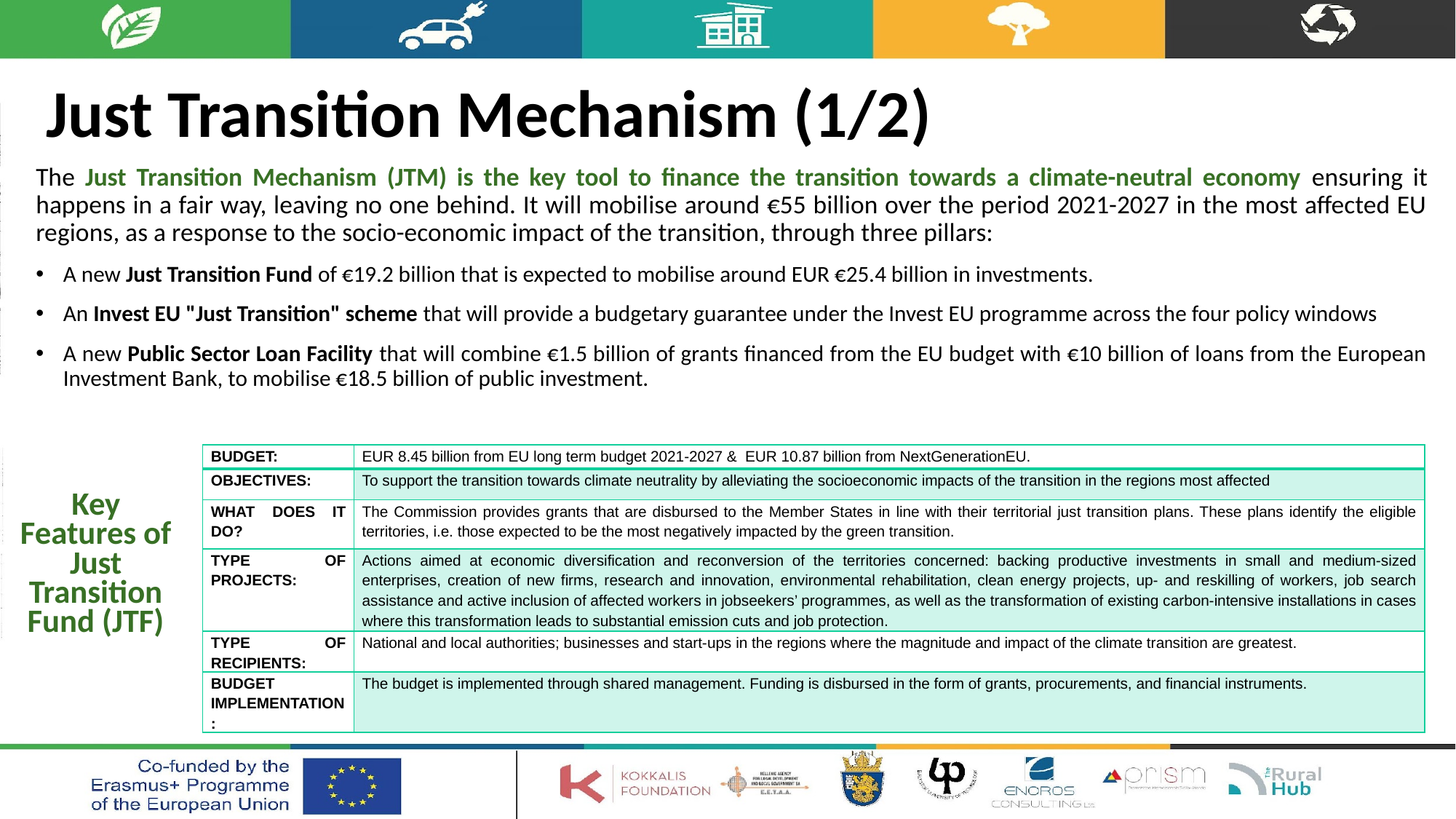

# Just Transition Mechanism (1/2)
The Just Transition Mechanism (JTM) is the key tool to finance the transition towards a climate-neutral economy ensuring it happens in a fair way, leaving no one behind. It will mobilise around €55 billion over the period 2021-2027 in the most affected EU regions, as a response to the socio-economic impact of the transition, through three pillars:
A new Just Transition Fund of €19.2 billion that is expected to mobilise around EUR €25.4 billion in investments.
An Invest EU "Just Transition" scheme that will provide a budgetary guarantee under the Invest EU programme across the four policy windows
A new Public Sector Loan Facility that will combine €1.5 billion of grants financed from the EU budget with €10 billion of loans from the European Investment Bank, to mobilise €18.5 billion of public investment.
| BUDGET: | EUR 8.45 billion from EU long term budget 2021-2027 & EUR 10.87 billion from NextGenerationEU. |
| --- | --- |
| OBJECTIVES: | To support the transition towards climate neutrality by alleviating the socioeconomic impacts of the transition in the regions most affected |
| WHAT DOES IT DO? | The Commission provides grants that are disbursed to the Member States in line with their territorial just transition plans. These plans identify the eligible territories, i.e. those expected to be the most negatively impacted by the green transition. |
| TYPE OF PROJECTS: | Actions aimed at economic diversification and reconversion of the territories concerned: backing productive investments in small and medium-sized enterprises, creation of new firms, research and innovation, environmental rehabilitation, clean energy projects, up- and reskilling of workers, job search assistance and active inclusion of affected workers in jobseekers’ programmes, as well as the transformation of existing carbon-intensive installations in cases where this transformation leads to substantial emission cuts and job protection. |
| TYPE OF RECIPIENTS: | National and local authorities; businesses and start-ups in the regions where the magnitude and impact of the climate transition are greatest. |
| BUDGET IMPLEMENTATION: | The budget is implemented through shared management. Funding is disbursed in the form of grants, procurements, and financial instruments. |
Key Features of Just Transition Fund (JTF)